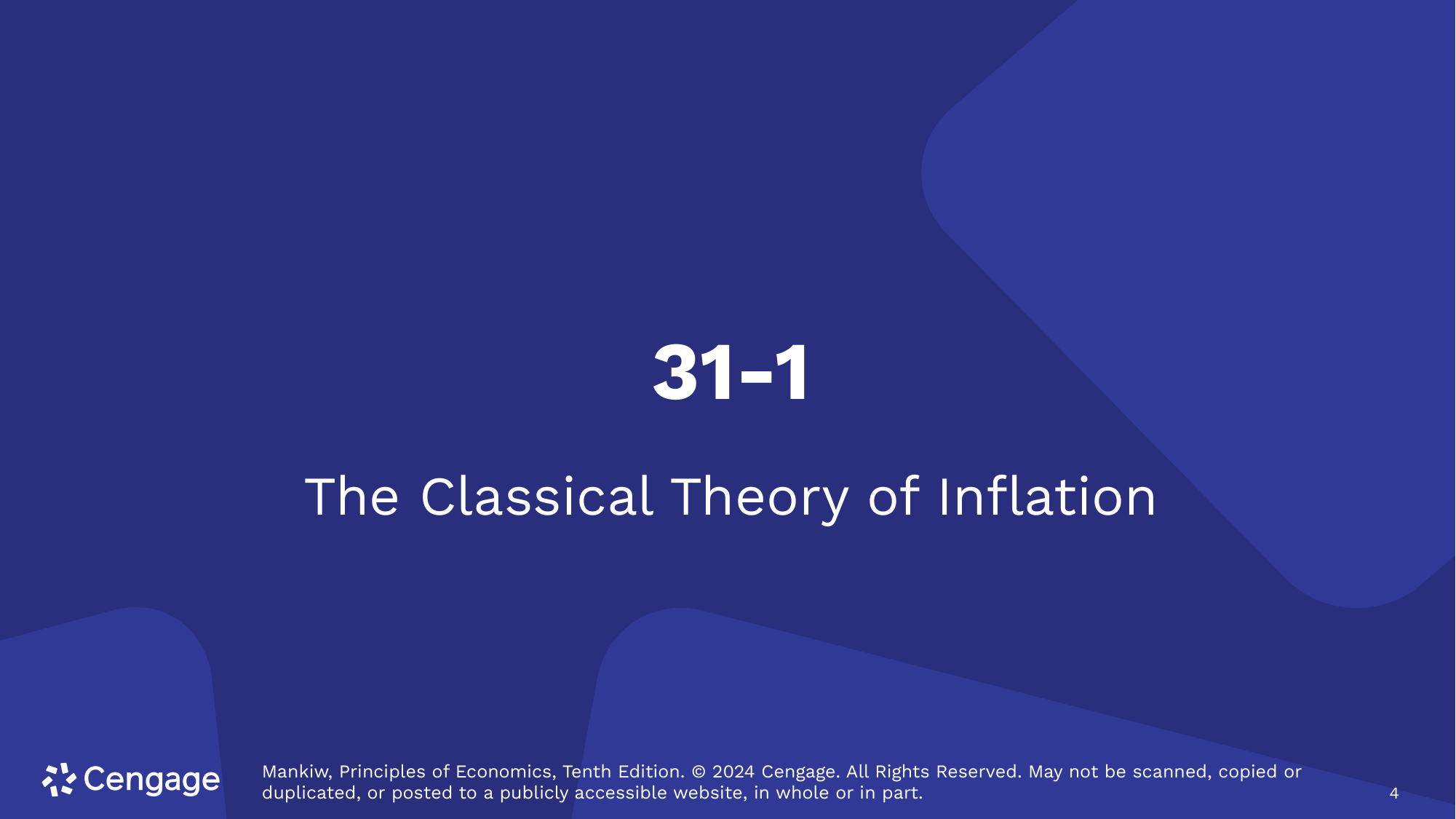

# 31-1
The Classical Theory of Inflation